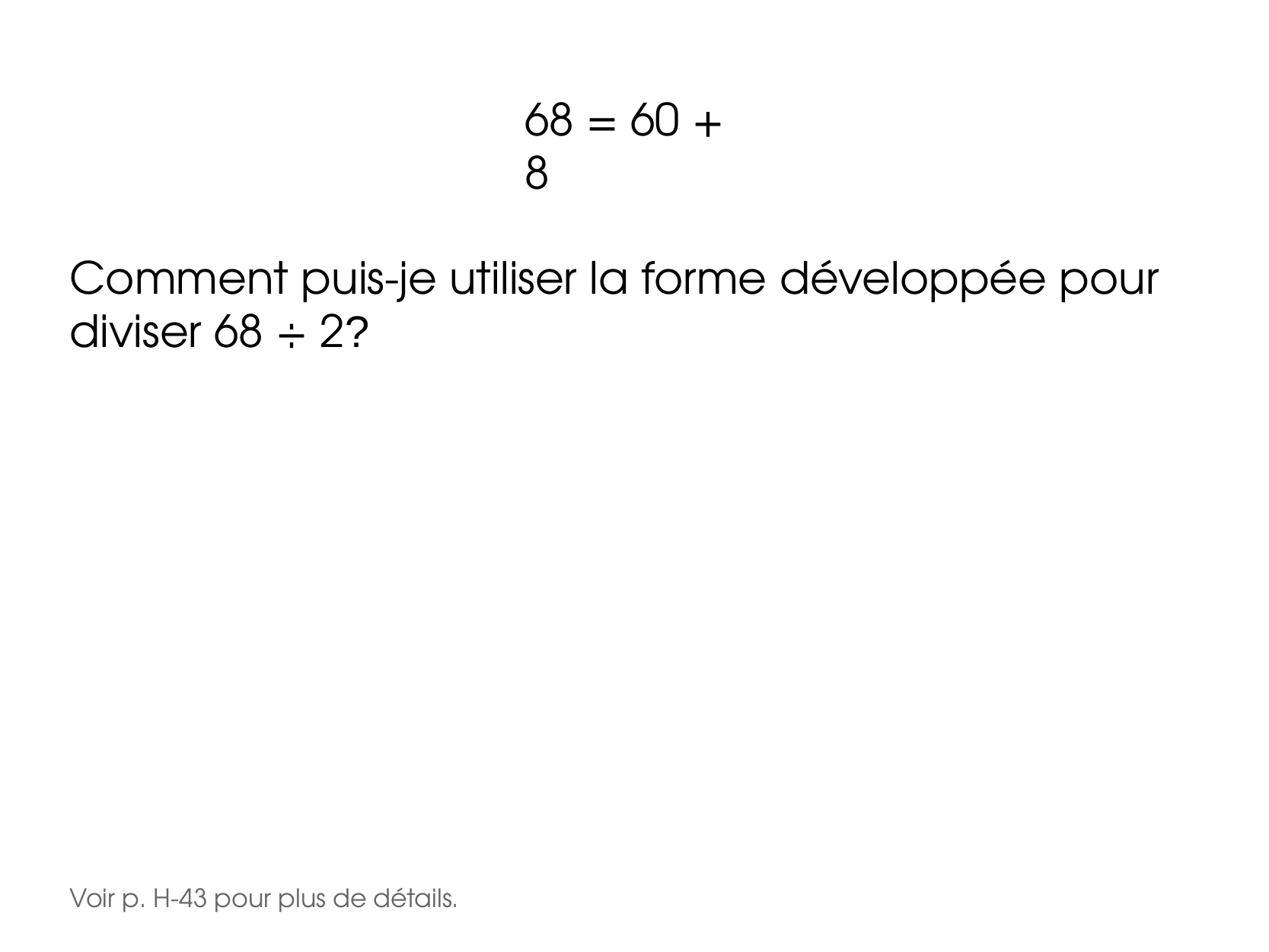

68 = 60 + 8
Comment puis-je utiliser la forme développée pour diviser 68 ÷ 2?
Voir p. H-43 pour plus de détails.